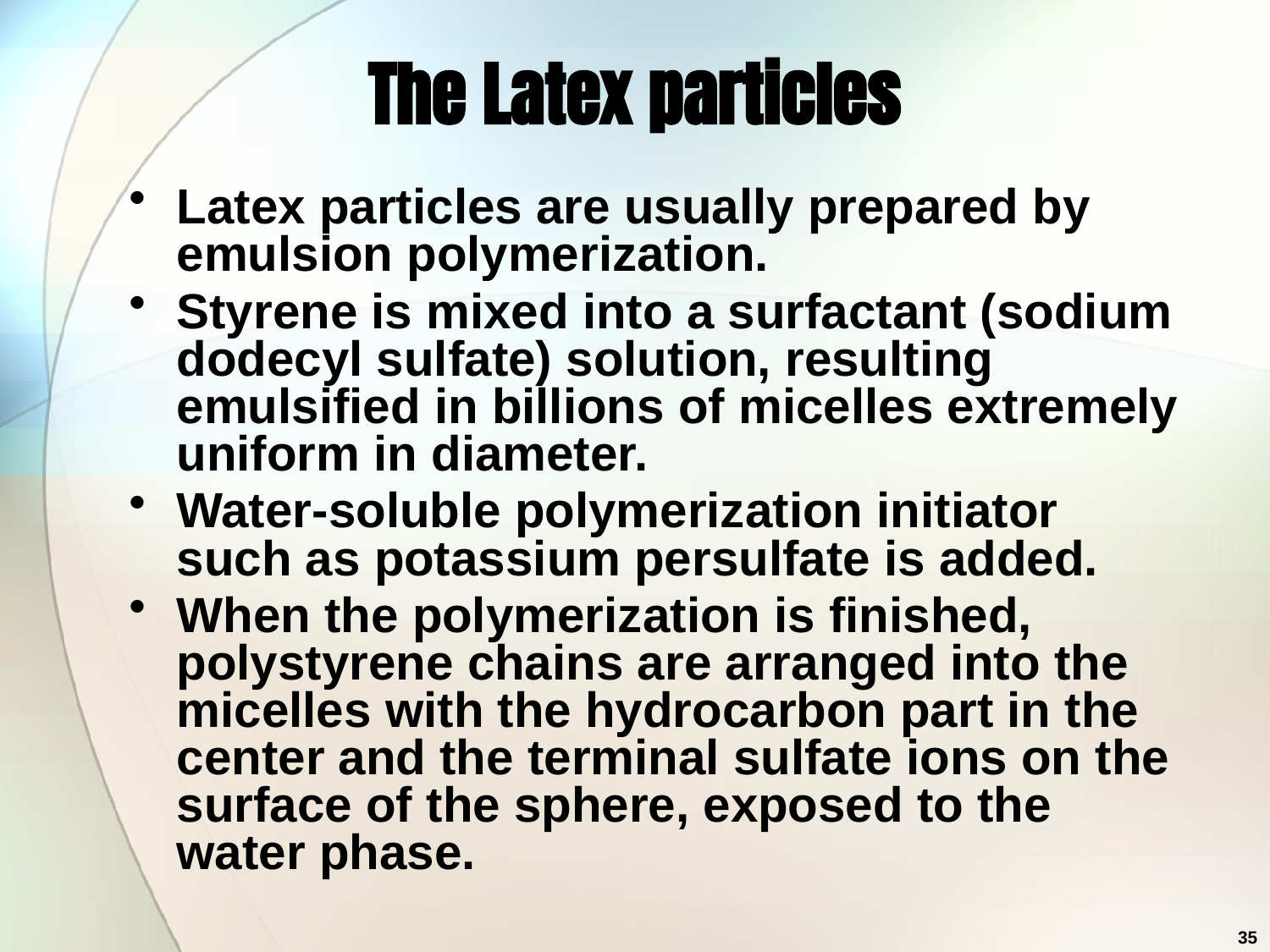

# The Latex particles
Latex particles are usually prepared by emulsion polymerization.
Styrene is mixed into a surfactant (sodium dodecyl sulfate) solution, resulting emulsified in billions of micelles extremely uniform in diameter.
Water-soluble polymerization initiator such as potassium persulfate is added.
When the polymerization is finished, polystyrene chains are arranged into the micelles with the hydrocarbon part in the center and the terminal sulfate ions on the surface of the sphere, exposed to the water phase.
35